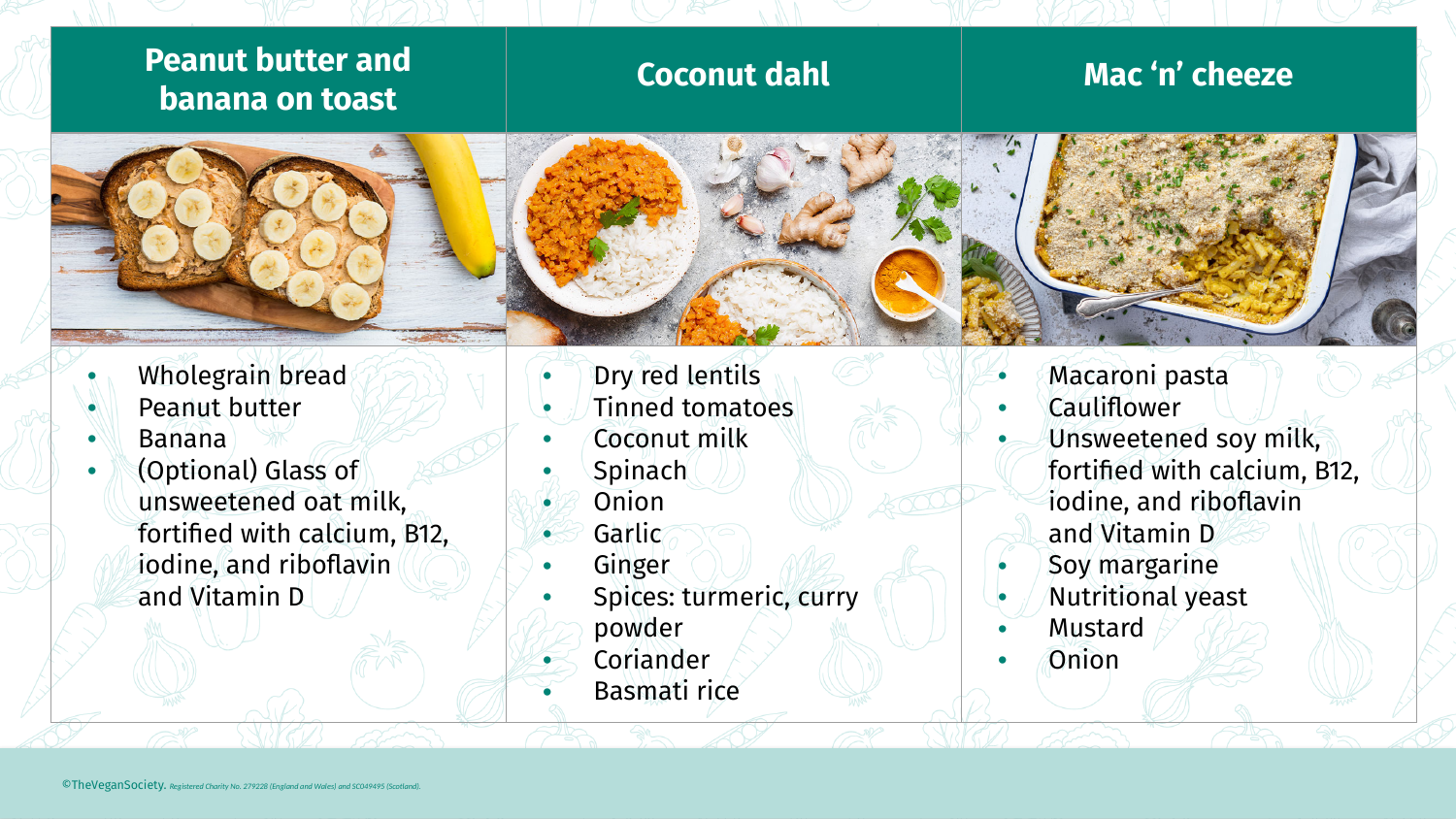

| Peanut butter and banana on toast | Coconut dahl | Mac ‘n’ cheeze |
| --- | --- | --- |
|  |  |  |
| Wholegrain bread Peanut butter Banana (Optional) Glass of unsweetened oat milk, fortified with calcium, B12, iodine, and riboflavin and Vitamin D | Dry red lentils Tinned tomatoes Coconut milk Spinach Onion Garlic Ginger Spices: turmeric, curry powder Coriander Basmati rice | Macaroni pasta Cauliflower Unsweetened soy milk, fortified with calcium, B12, iodine, and riboflavin and Vitamin D  Soy margarine Nutritional yeast Mustard Onion |